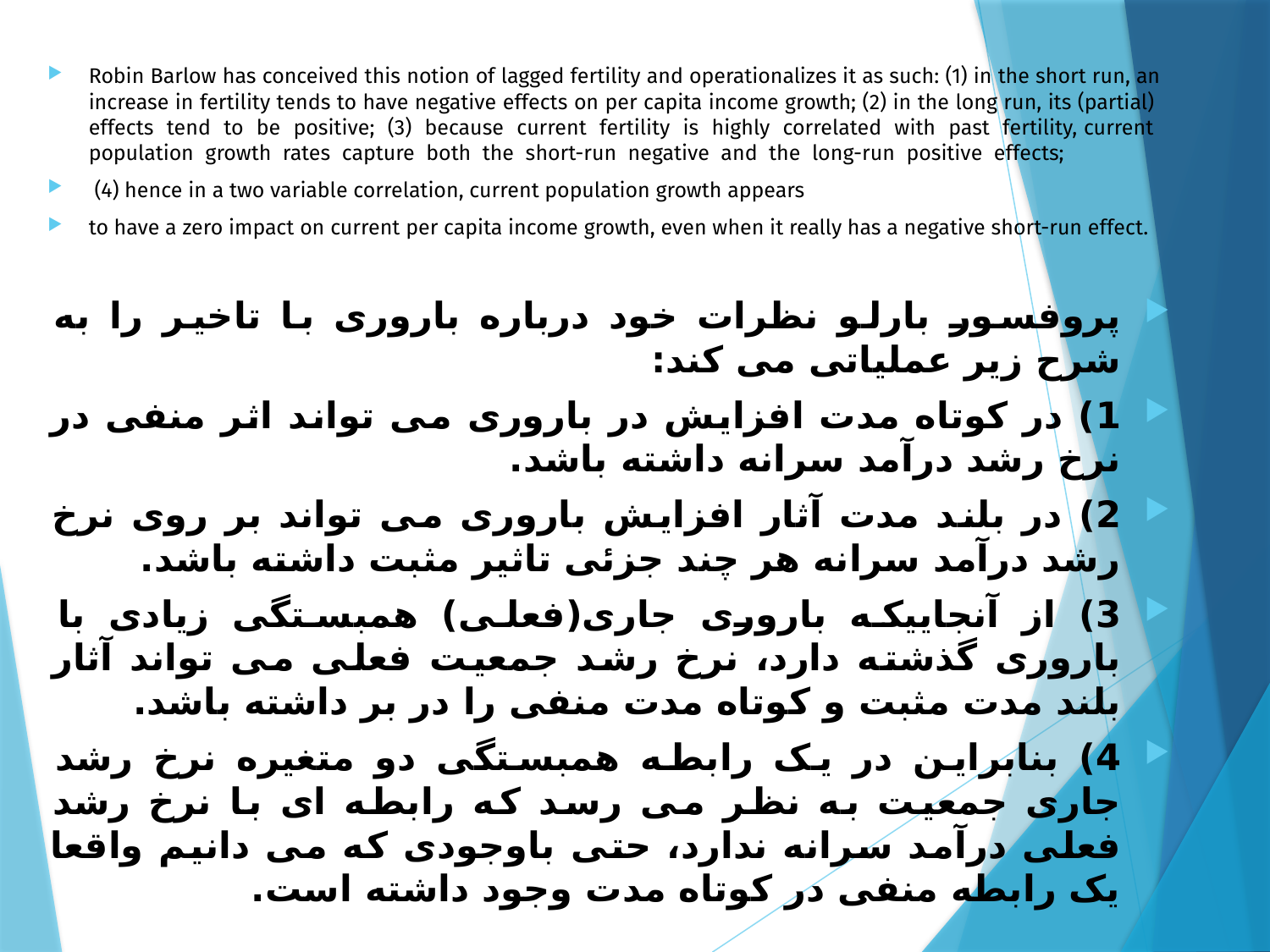

Robin Barlow has conceived this notion of lagged fertility and operationalizes it as such: (1) in the short run, an increase in fertility tends to have negative effects on per capita income growth; (2) in the long run, its (partial)  effects  tend  to  be  positive;  (3)  because  current  fertility  is  highly  correlated  with  past  fertility, current  population  growth  rates  capture  both  the  short-run  negative  and  the  long-run  positive  effects;
 (4) hence in a two variable correlation, current population growth appears
to have a zero impact on current per capita income growth, even when it really has a negative short-run effect.

پروفسور بارلو نظرات خود درباره باروری با تاخیر را به شرح زیر عملیاتی می کند:
1) در کوتاه مدت افزایش در باروری می تواند اثر منفی در نرخ رشد درآمد سرانه داشته باشد.
2) در بلند مدت آثار افزایش باروری می تواند بر روی نرخ رشد درآمد سرانه هر چند جزئی تاثیر مثبت داشته باشد.
3) از آنجاییکه باروری جاری(فعلی) همبستگی زیادی با باروری گذشته دارد، نرخ رشد جمعیت فعلی می تواند آثار بلند مدت مثبت و کوتاه مدت منفی را در بر داشته باشد.
4) بنابراین در یک رابطه همبستگی دو متغیره نرخ رشد جاری جمعیت به نظر می رسد که رابطه ای با نرخ رشد فعلی درآمد سرانه ندارد، حتی باوجودی که می دانیم واقعا یک رابطه منفی در کوتاه مدت وجود داشته است.